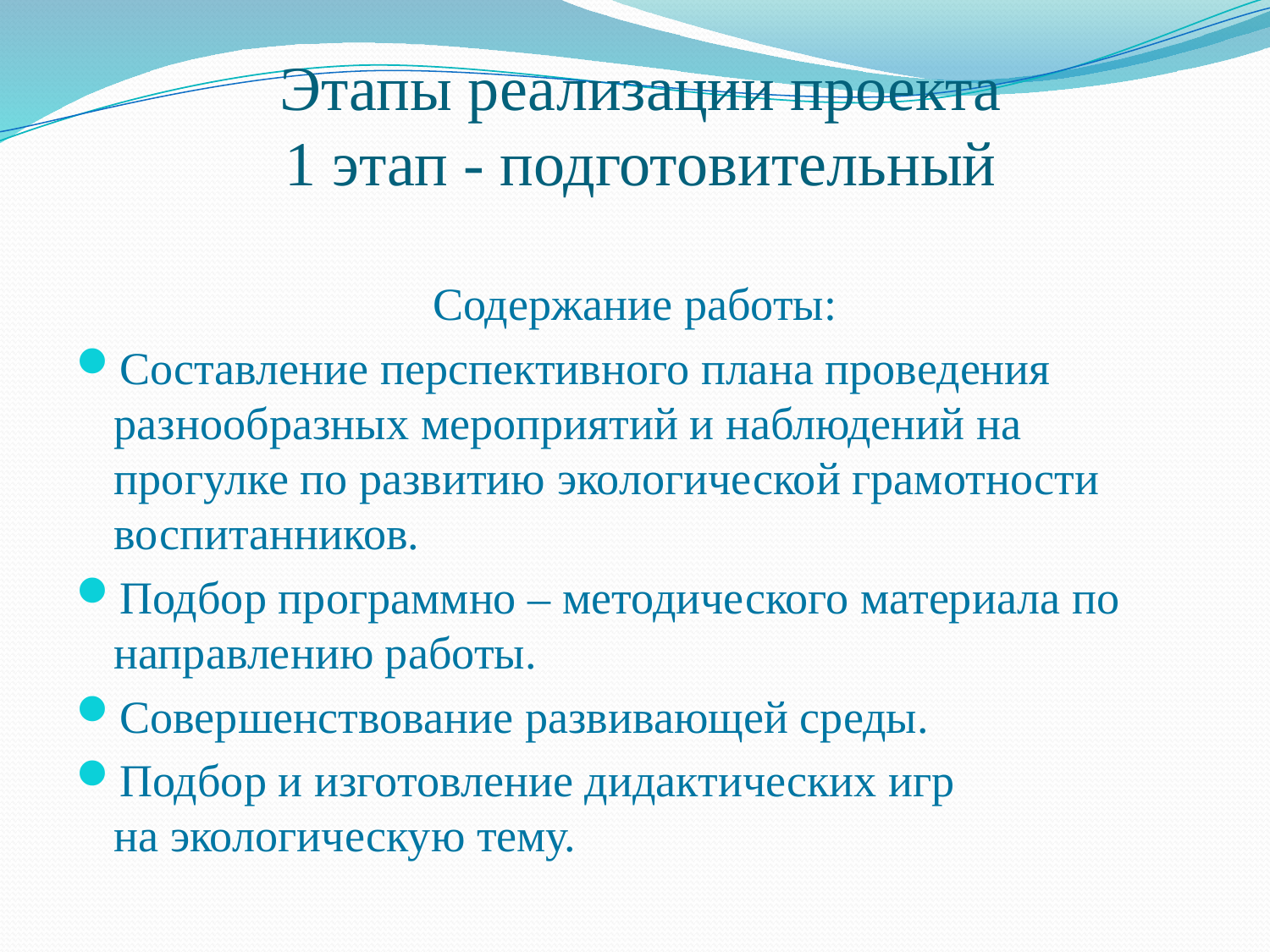

# Этапы реализации проекта 1 этап - подготовительный
Содержание работы:
Составление перспективного плана проведения разнообразных мероприятий и наблюдений на прогулке по развитию экологической грамотности воспитанников.
Подбор программно – методического материала по направлению работы.
Совершенствование развивающей среды.
Подбор и изготовление дидактических игр на экологическую тему.